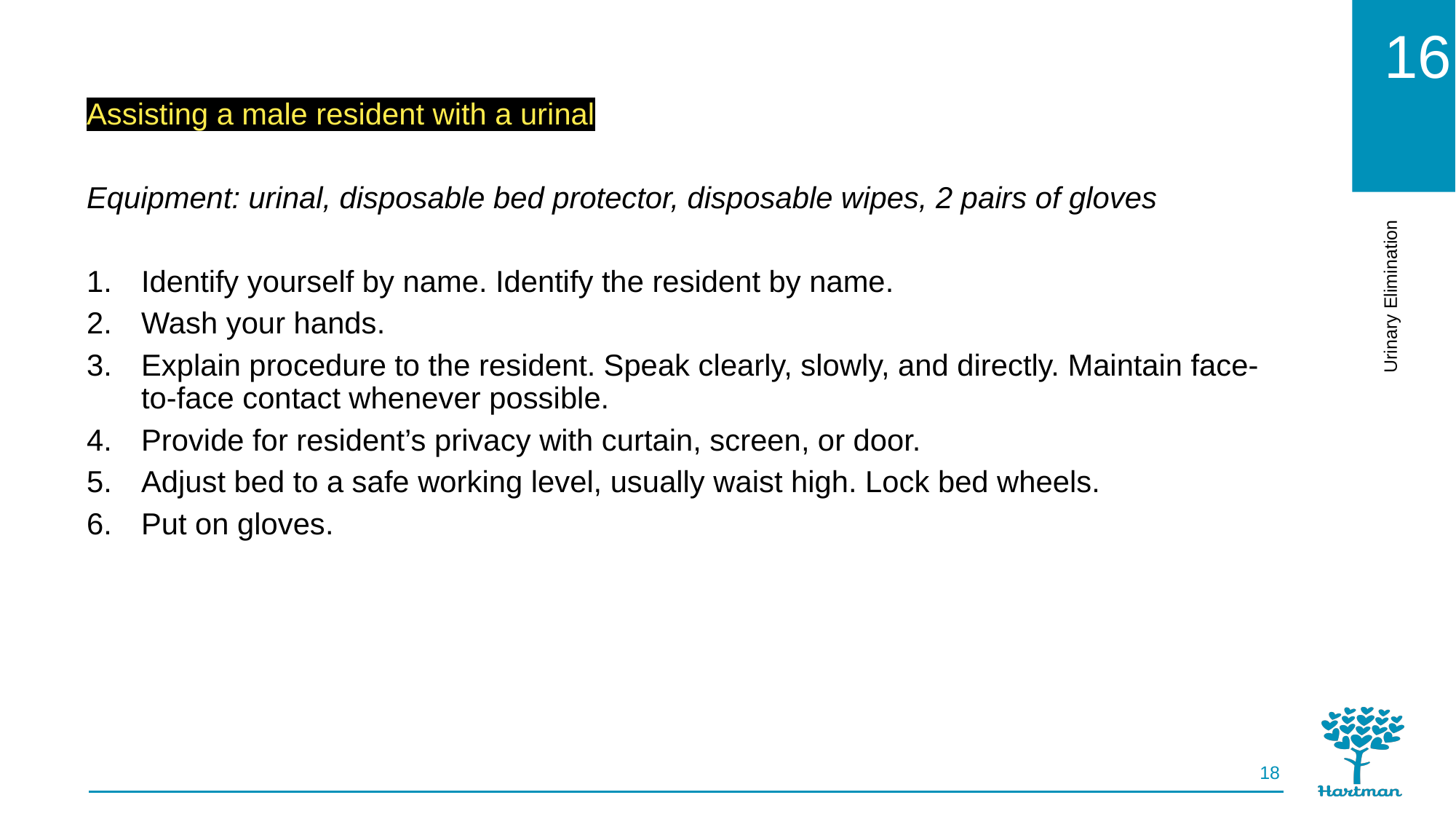

Assisting a male resident with a urinal

Equipment: urinal, disposable bed protector, disposable wipes, 2 pairs of gloves

Identify yourself by name. Identify the resident by name.
Wash your hands.
Explain procedure to the resident. Speak clearly, slowly, and directly. Maintain face-to-face contact whenever possible.
Provide for resident’s privacy with curtain, screen, or door.
Adjust bed to a safe working level, usually waist high. Lock bed wheels.
Put on gloves.

18